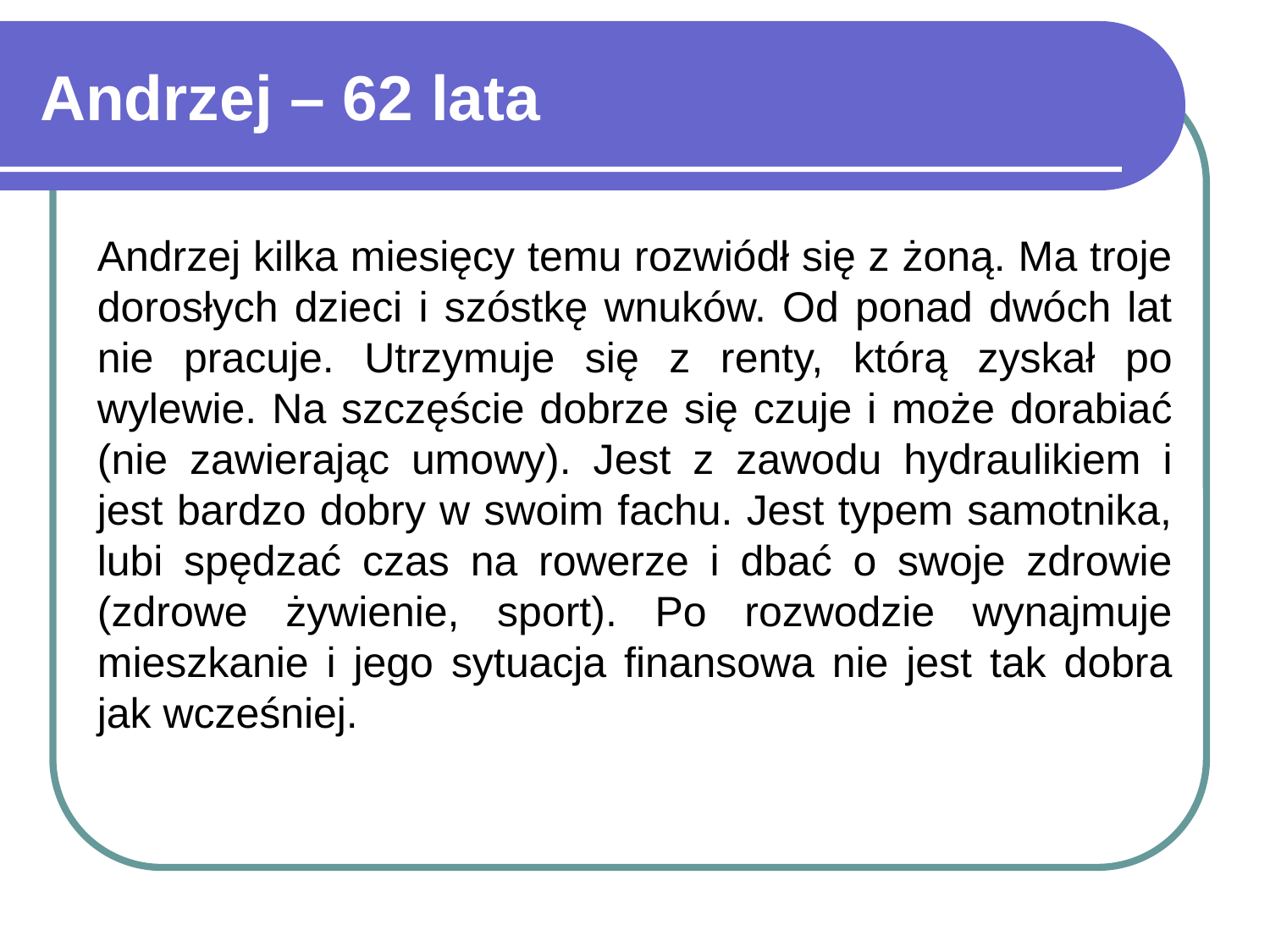

# Andrzej – 62 lata
Andrzej kilka miesięcy temu rozwiódł się z żoną. Ma troje dorosłych dzieci i szóstkę wnuków. Od ponad dwóch lat nie pracuje. Utrzymuje się z renty, którą zyskał po wylewie. Na szczęście dobrze się czuje i może dorabiać (nie zawierając umowy). Jest z zawodu hydraulikiem i jest bardzo dobry w swoim fachu. Jest typem samotnika, lubi spędzać czas na rowerze i dbać o swoje zdrowie (zdrowe żywienie, sport). Po rozwodzie wynajmuje mieszkanie i jego sytuacja finansowa nie jest tak dobra jak wcześniej.